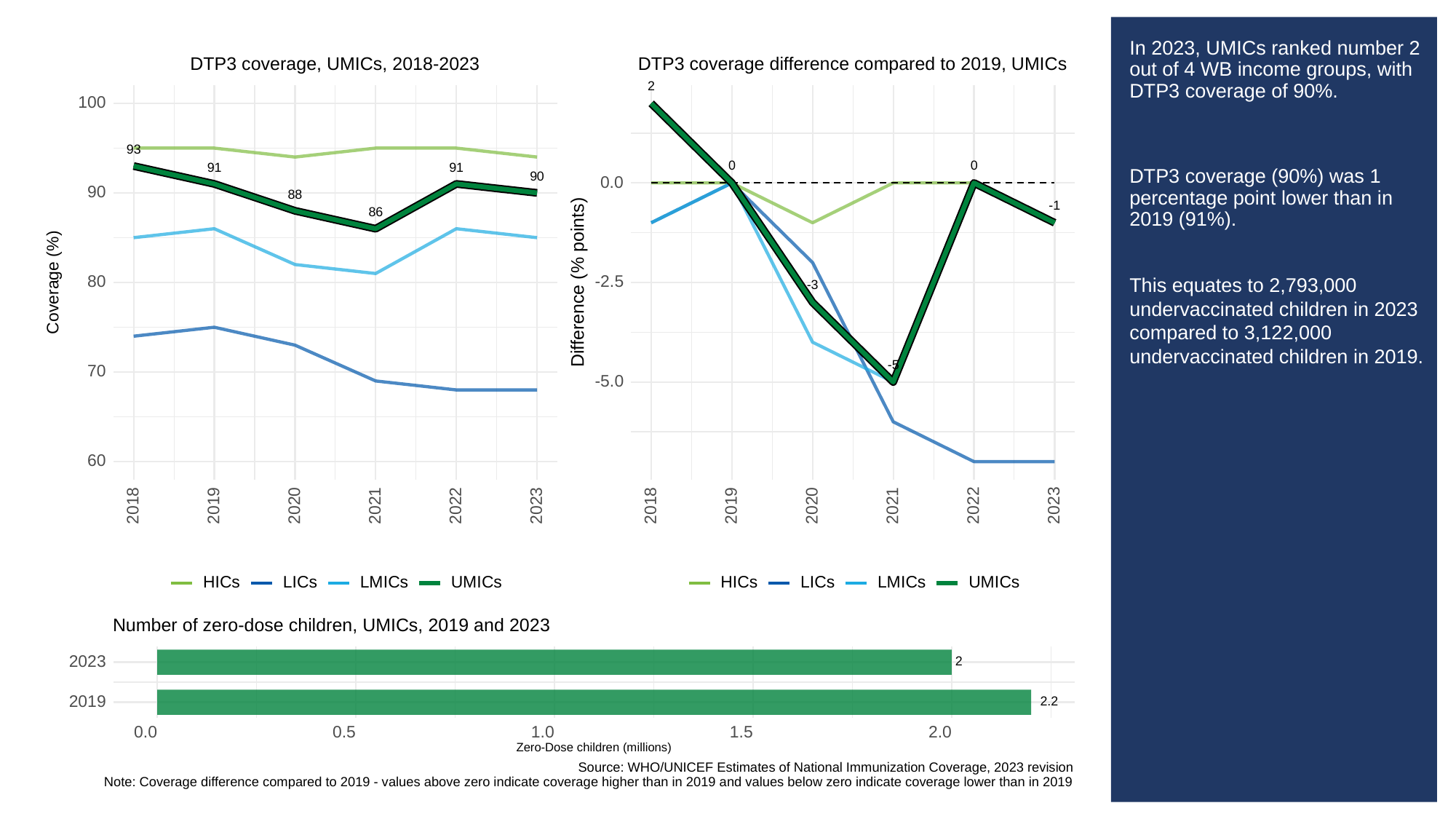

# In 2023, UMICs ranked number 2 out of 4 WB income groups, with DTP3 coverage of 90%.

DTP3 coverage (90%) was 1 percentage point lower than in 2019 (91%).

This equates to 2,793,000 undervaccinated children in 2023 compared to 3,122,000 undervaccinated children in 2019.

DTP3 coverage, UMICs, 2018-2023
DTP3 coverage difference compared to 2019, UMICs
2

100

93

0
0
91
91

90
0.0

90
88

-1
86

Difference (% points)
Coverage (%)
80
-2.5
-3

-5
70

-5.0

60

2023
2023
2018
2019
2020
2021
2022
2018
2019
2020
2021
2022
HICs
LICs
LMICs
UMICs
HICs
LICs
LMICs
UMICs

Number of zero-dose children, UMICs, 2019 and 2023

2023
2

2019
2.2

0.0
0.5
1.0
1.5
2.0
Zero-Dose children (millions)
Source: WHO/UNICEF Estimates of National Immunization Coverage, 2023 revision
Note: Coverage difference compared to 2019 - values above zero indicate coverage higher than in 2019 and values below zero indicate coverage lower than in 2019